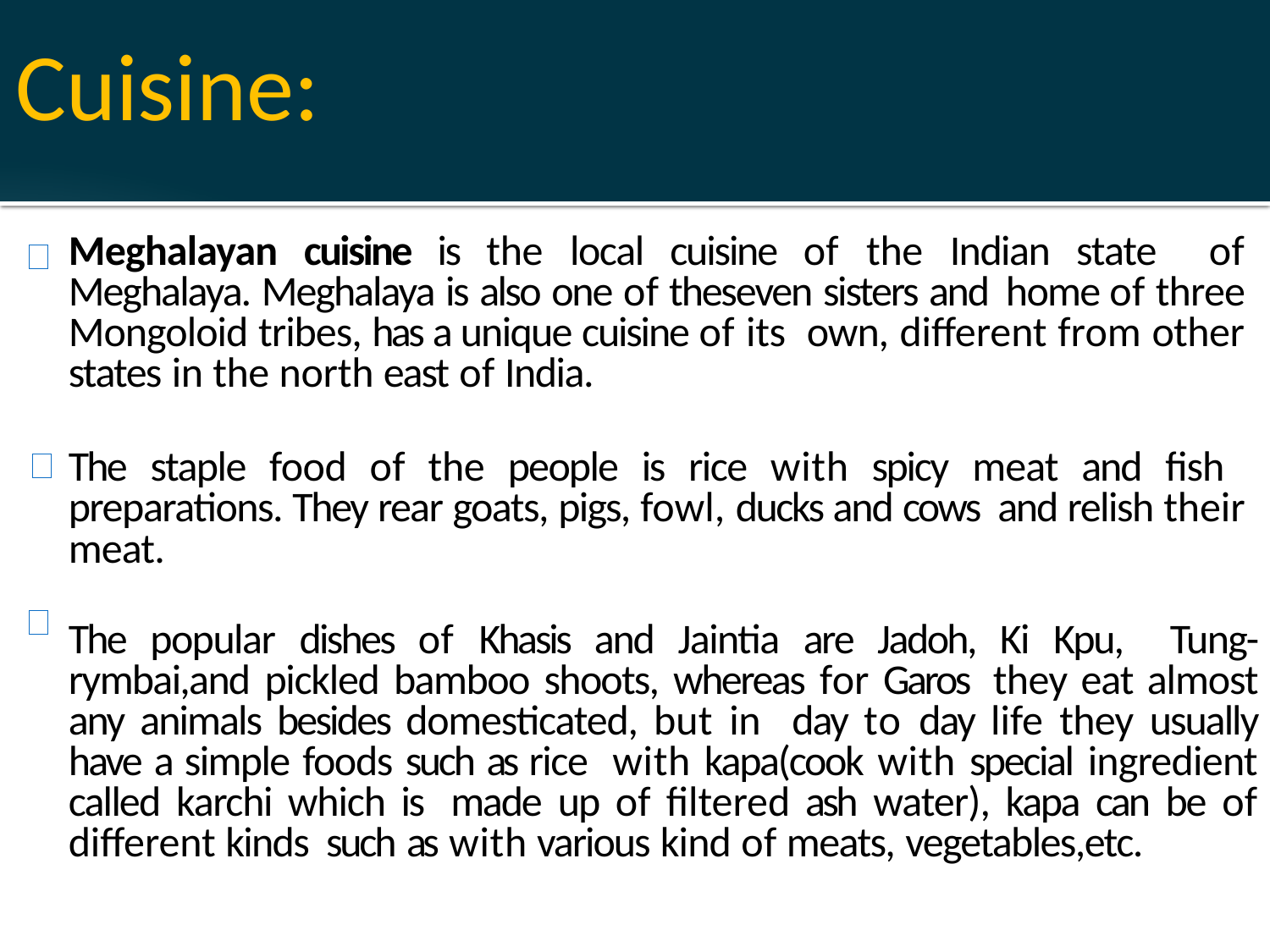

Cuisine:
Meghalayan cuisine is the local cuisine of the Indian state  of Meghalaya. Meghalaya is also one of theseven sisters and  home of three Mongoloid tribes, has a unique cuisine of its  own, different from other states in the north east of India.

The staple food of the people is rice with spicy meat and fish  preparations. They rear goats, pigs, fowl, ducks and cows  and relish their meat.

The popular dishes of Khasis and Jaintia are Jadoh, Ki Kpu,  Tung-rymbai,and pickled bamboo shoots, whereas for Garos  they eat almost any animals besides domesticated, but in  day to day life they usually have a simple foods such as rice  with kapa(cook with special ingredient called karchi which is  made up of filtered ash water), kapa can be of different kinds  such as with various kind of meats, vegetables,etc.